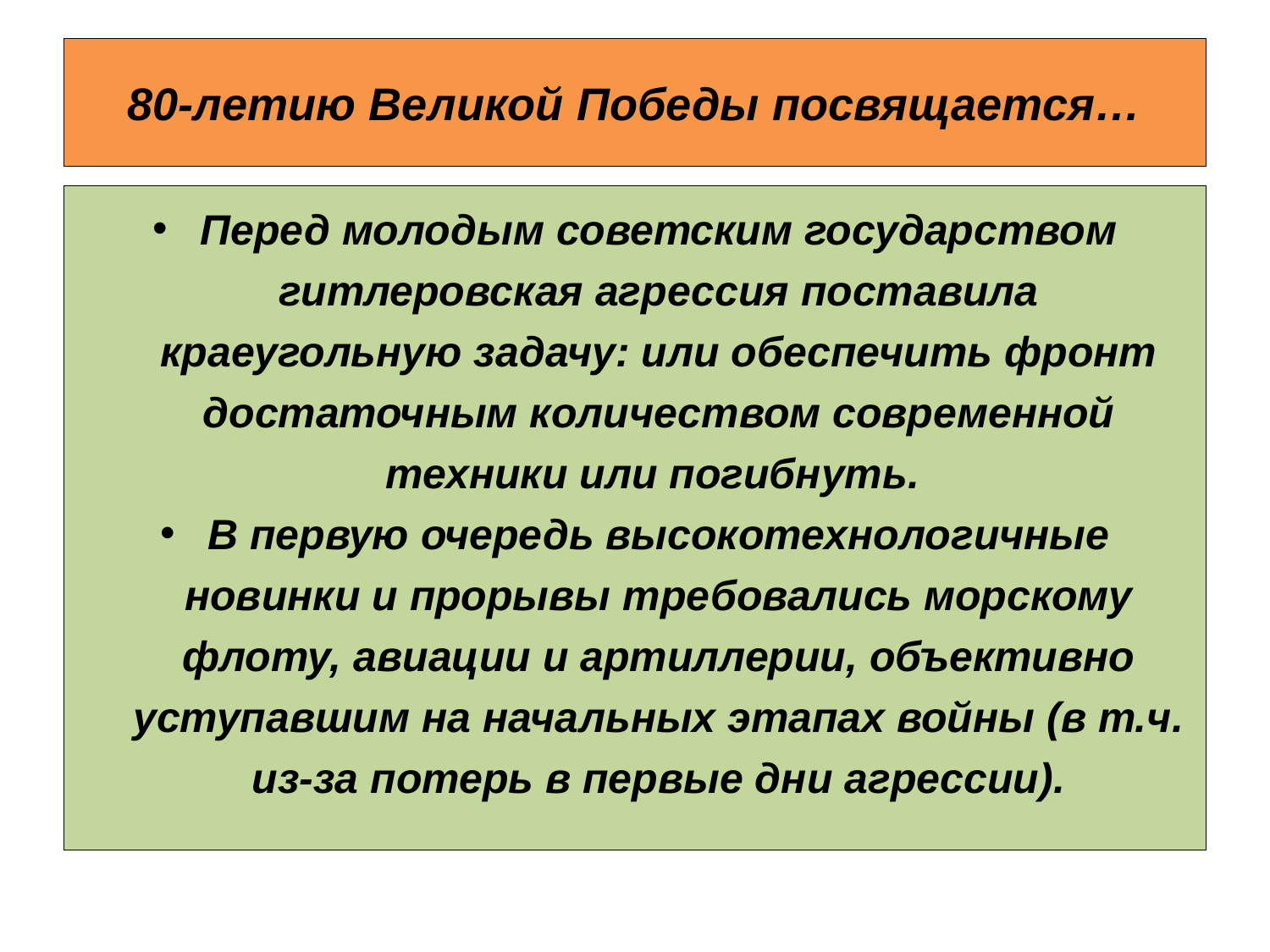

# 80-летию Великой Победы посвящается…
Перед молодым советским государством гитлеровская агрессия поставила краеугольную задачу: или обеспечить фронт достаточным количеством современной техники или погибнуть.
В первую очередь высокотехнологичные новинки и прорывы требовались морскому флоту, авиации и артиллерии, объективно уступавшим на начальных этапах войны (в т.ч. из-за потерь в первые дни агрессии).